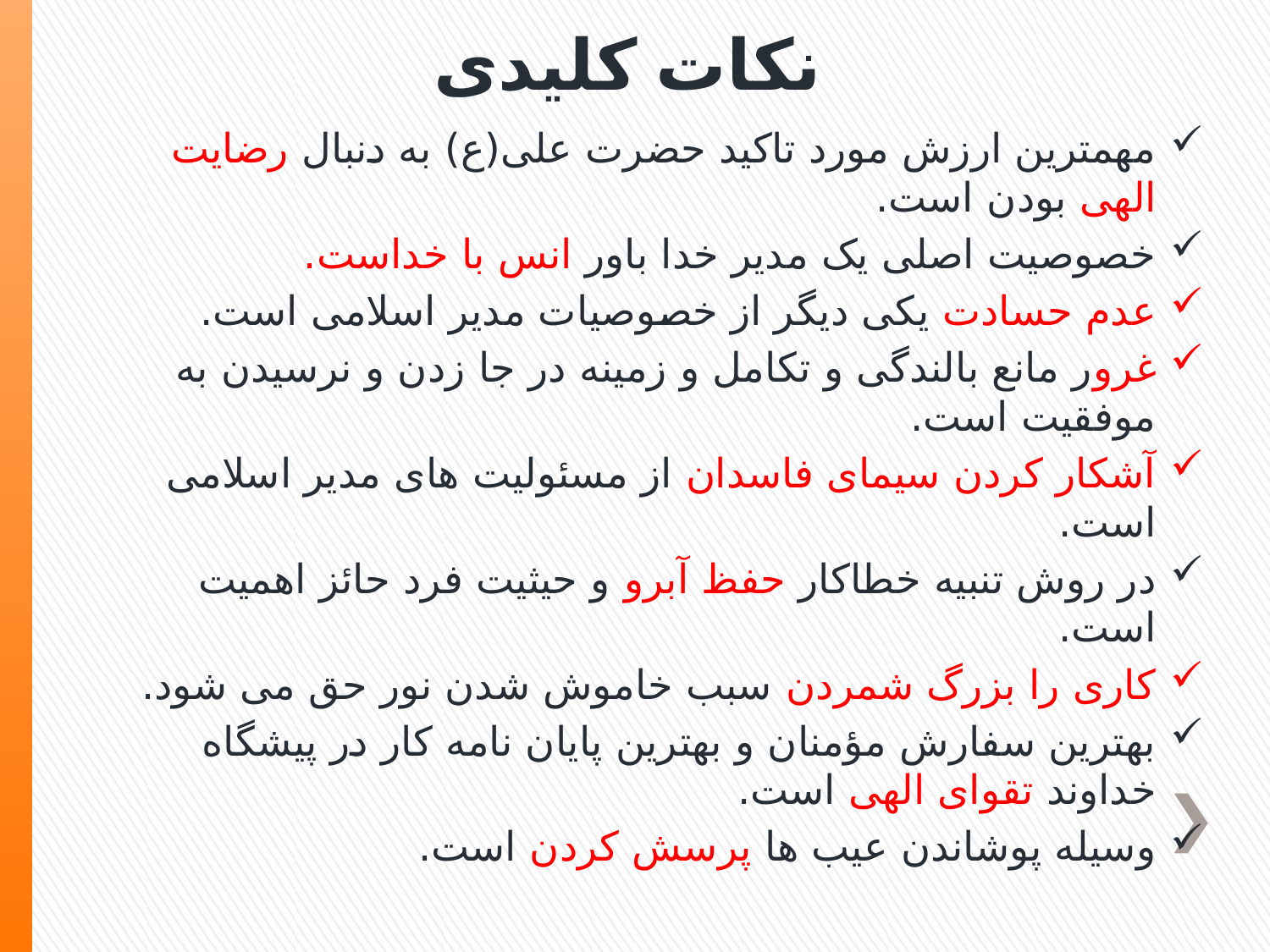

# نکات کلیدی
مهمترین ارزش مورد تاکید حضرت علی(ع) به دنبال رضایت الهی بودن است.
خصوصیت اصلی یک مدیر خدا باور انس با خداست.
عدم حسادت یکی دیگر از خصوصیات مدیر اسلامی است.
غرور مانع بالندگی و تکامل و زمینه در جا زدن و نرسیدن به موفقیت است.
آشکار کردن سیمای فاسدان از مسئولیت های مدیر اسلامی است.
در روش تنبیه خطاکار حفظ آبرو و حیثیت فرد حائز اهمیت است.
کاری را بزرگ شمردن سبب خاموش شدن نور حق می شود.
بهترین سفارش مؤمنان و بهترین پایان نامه کار در پیشگاه خداوند تقوای الهی است.
وسیله پوشاندن عیب ها پرسش کردن است.